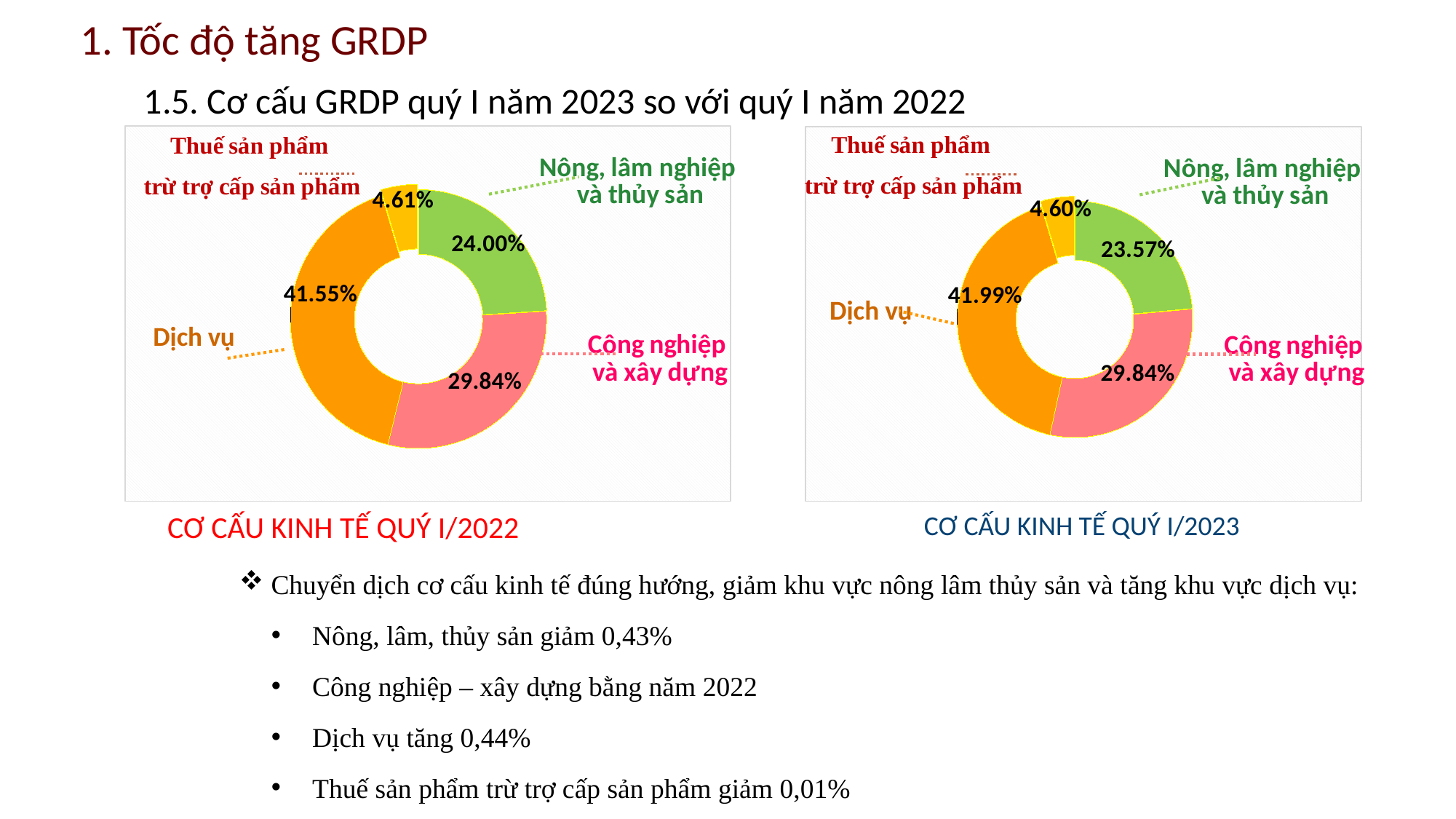

1. Tốc độ tăng GRDP

1.5. Cơ cấu GRDP quý I năm 2023 so với quý I năm 2022

### Chart

| Category | Tỷ trọng |
|---|---|
| Nông, lâm nghiệp và thủy sản | 24.0 |
| Công nghiệp và xây dựng | 29.84 |
| Dịch vụ | 41.55 |
| Thuế SP trừ trợ cấp SP | 4.61 |

### Chart

| Category | Tỷ trọng |
|---|---|
| Nông, lâm nghiệp và thủy sản | 23.57 |
| Công nghiệp và xây dựng | 29.84 |
| Dịch vụ | 41.99 |
| Thuế SP trừ trợ cấp SP | 4.6 |
CƠ CẤU KINH TẾ QUÝ I/2022

CƠ CẤU KINH TẾ QUÝ I/2023

 Chuyển dịch cơ cấu kinh tế đúng hướng, giảm khu vực nông lâm thủy sản và tăng khu vực dịch vụ:
Nông, lâm, thủy sản giảm 0,43%
Công nghiệp – xây dựng bằng năm 2022
Dịch vụ tăng 0,44%
Thuế sản phẩm trừ trợ cấp sản phẩm giảm 0,01%